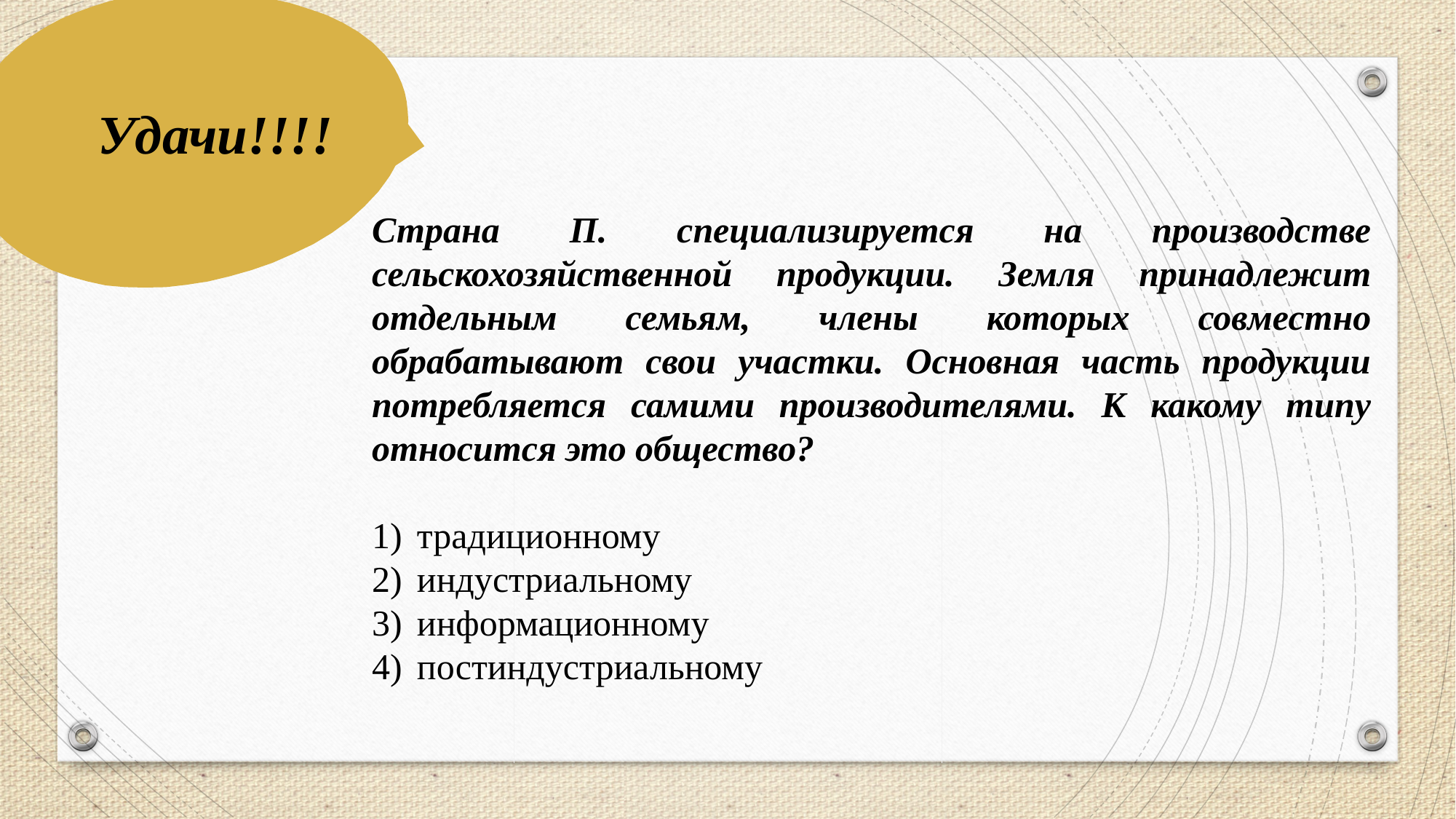

# Удачи!!!!
Страна П. специализируется на производстве сельскохозяйственной продукции. Земля принадлежит отдельным семьям, члены которых совместно обрабатывают свои участки. Основная часть продукции потребляется самими производителями. К какому типу относится это общество?

1)  традиционному
2)  индустриальному
3)  информационному
4)  постиндустриальному